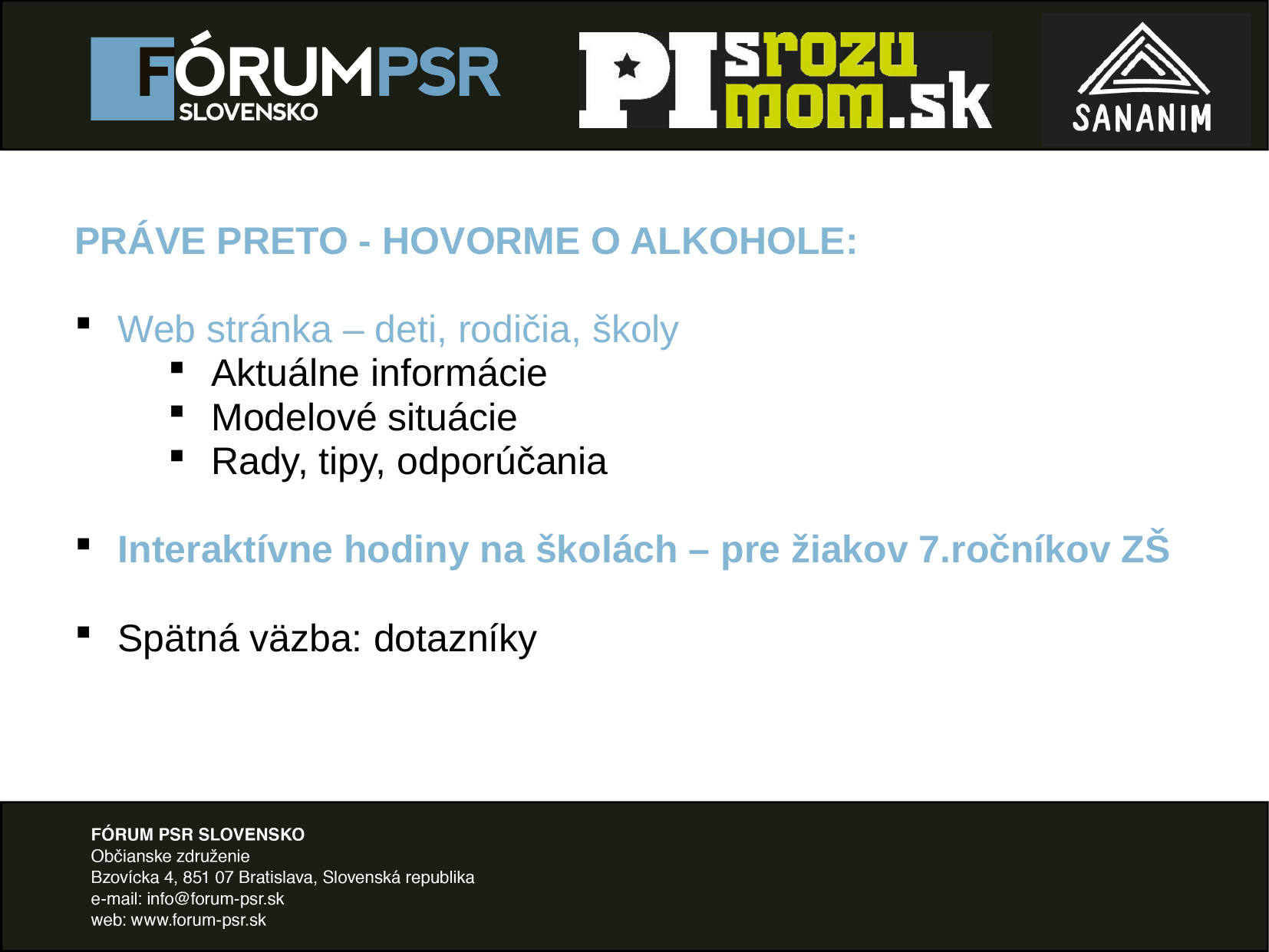

PRÁVE PRETO - HOVORME O ALKOHOLE:

Web stránka – deti, rodičia, školy
Aktuálne informácie
Modelové situácie
Rady, tipy, odporúčania

Interaktívne hodiny na školách – pre žiakov 7.ročníkov ZŠ

Spätná väzba: dotazníky